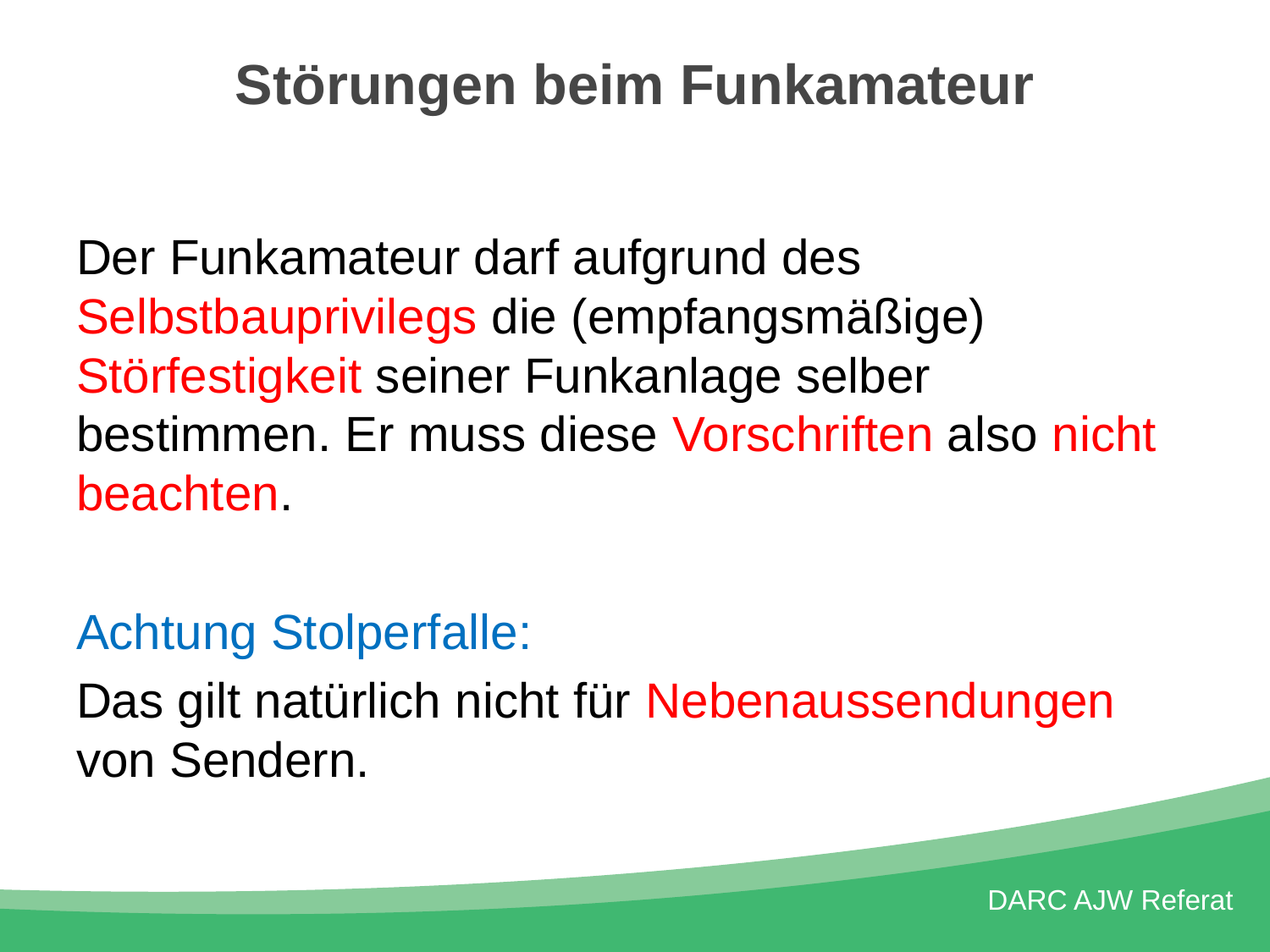

# Störungen beim Funkamateur

Der Funkamateur darf aufgrund des Selbstbauprivilegs die (empfangsmäßige) Störfestigkeit seiner Funkanlage selber bestimmen. Er muss diese Vorschriften also nicht beachten.

Achtung Stolperfalle:
Das gilt natürlich nicht für Nebenaussendungen von Sendern.